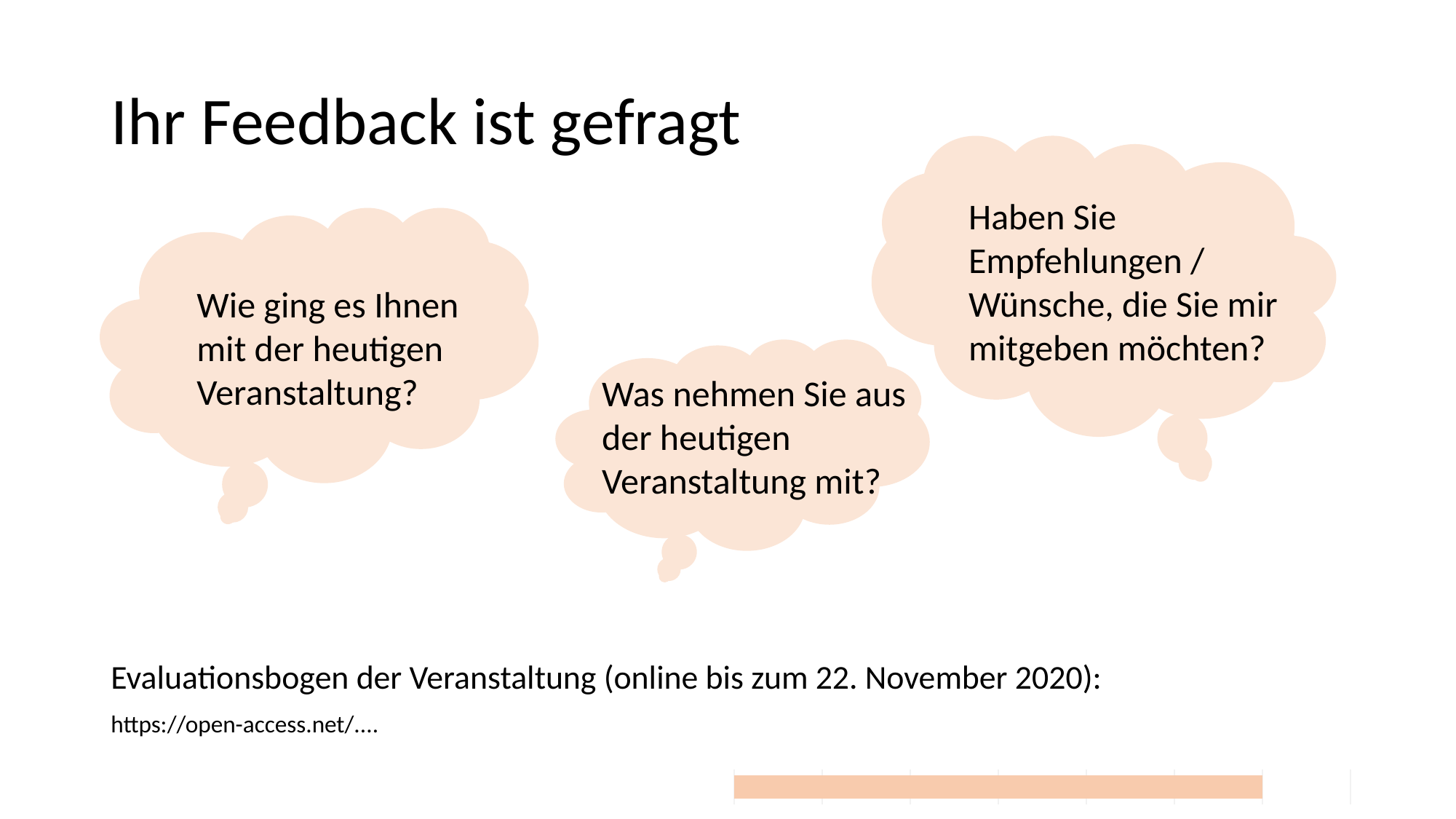

# Ihr Feedback ist gefragt

Haben Sie Empfehlungen / Wünsche, die Sie mir mitgeben möchten?

Evaluationsbogen der Veranstaltung (online bis zum 22. November 2020):
https://open-access.net/....

Wie ging es Ihnen mit der heutigen Veranstaltung?

Was nehmen Sie aus der heutigen Veranstaltung mit?

### Chart

| Category | Datenreihe 1 | Datenreihe 2 |
|---|---|---|
| Kategorie 1 | 12.0 | 0.0 |